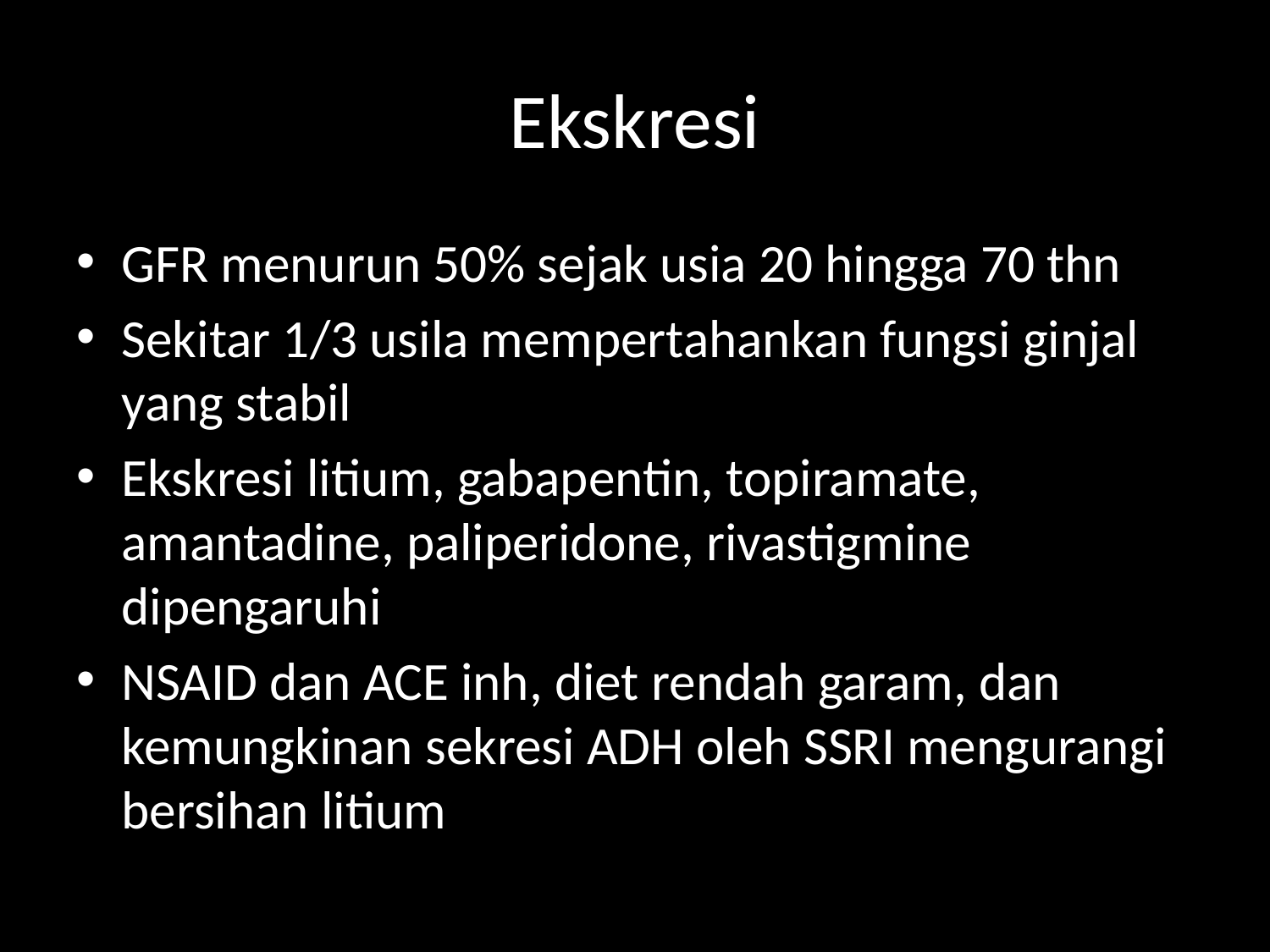

# Ekskresi
GFR menurun 50% sejak usia 20 hingga 70 thn
Sekitar 1/3 usila mempertahankan fungsi ginjal yang stabil
Ekskresi litium, gabapentin, topiramate, amantadine, paliperidone, rivastigmine dipengaruhi
NSAID dan ACE inh, diet rendah garam, dan kemungkinan sekresi ADH oleh SSRI mengurangi bersihan litium